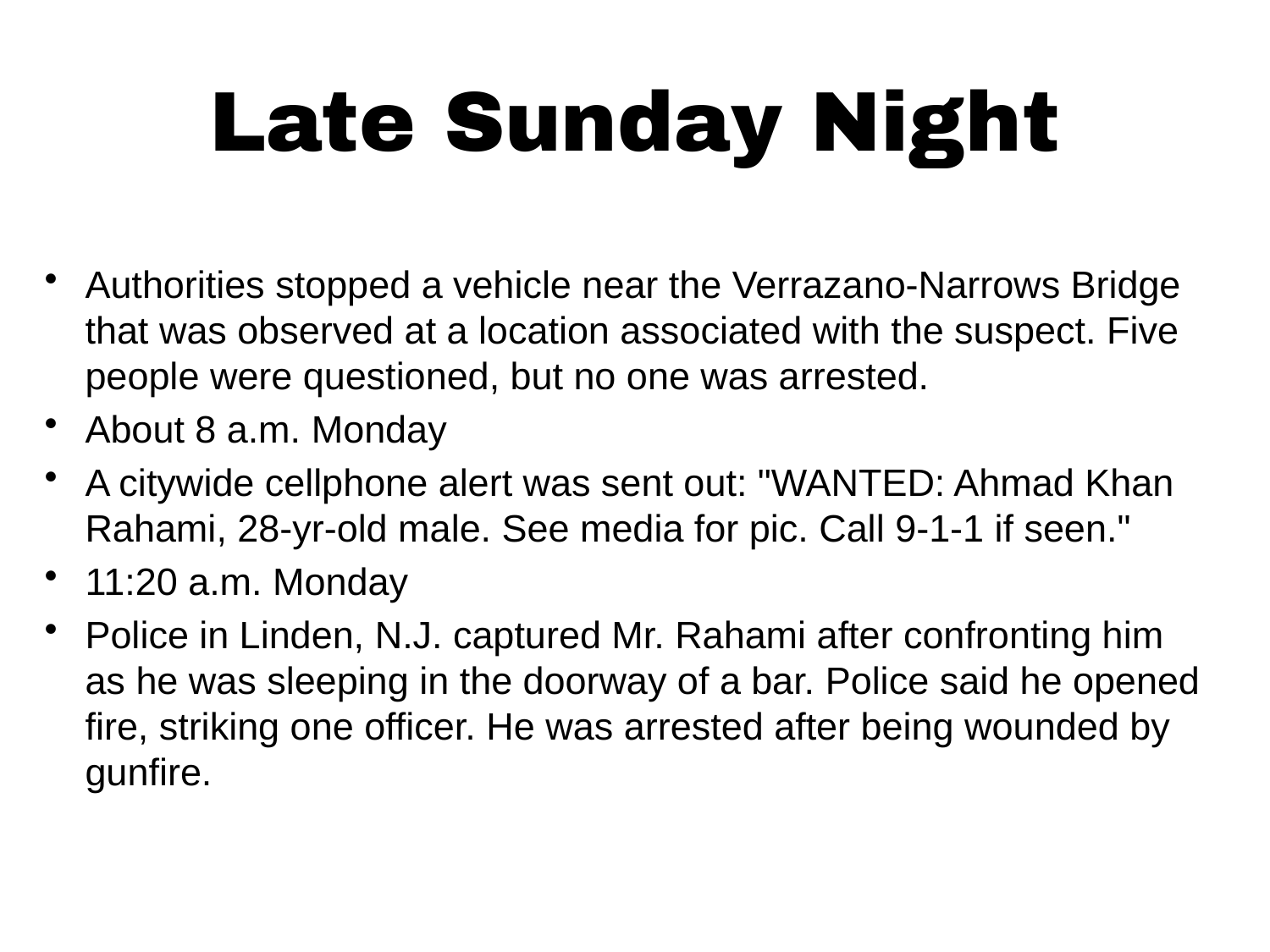

# Late Sunday Night

Authorities stopped a vehicle near the Verrazano-Narrows Bridge that was observed at a location associated with the suspect. Five people were questioned, but no one was arrested.
About 8 a.m. Monday
A citywide cellphone alert was sent out: "WANTED: Ahmad Khan Rahami, 28-yr-old male. See media for pic. Call 9-1-1 if seen."
11:20 a.m. Monday
Police in Linden, N.J. captured Mr. Rahami after confronting him as he was sleeping in the doorway of a bar. Police said he opened fire, striking one officer. He was arrested after being wounded by gunfire.